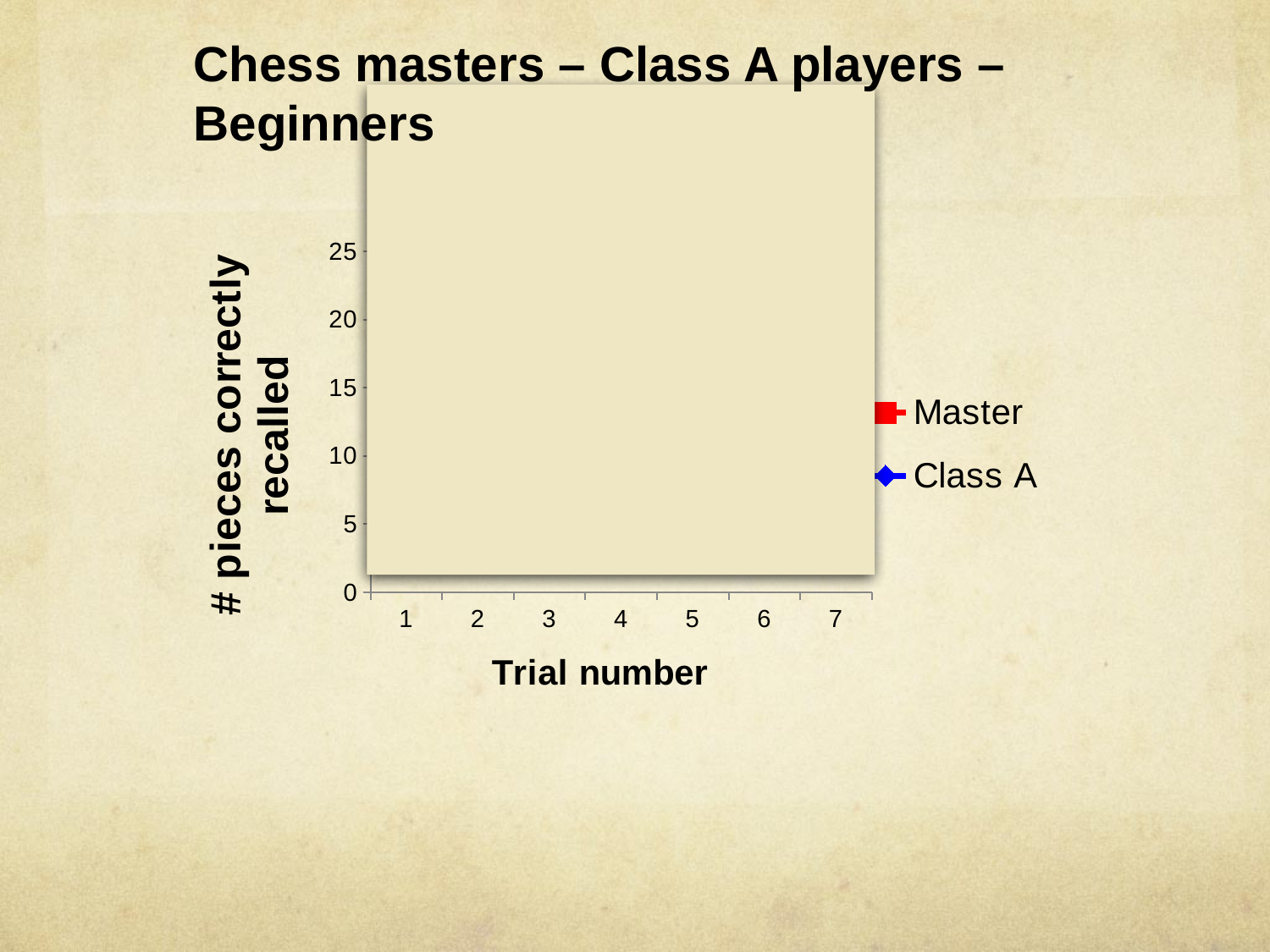

Chess masters – Class A players – Beginners

### Chart

| Category | Master | Class A | Beginner |
|---|---|---|---|
| 1.0 | 16.0 | 8.0 | 4.0 |
| 2.0 | 20.0 | 13.0 | 7.0 |
| 3.0 | 23.0 | 17.0 | 10.0 |
| 4.0 | 24.0 | 20.0 | 13.5 |
| 5.0 | 24.0 | 23.0 | 17.0 |
| 6.0 | 24.0 | 25.0 | 19.0 |
| 7.0 | 24.0 | 25.0 | 21.0 |